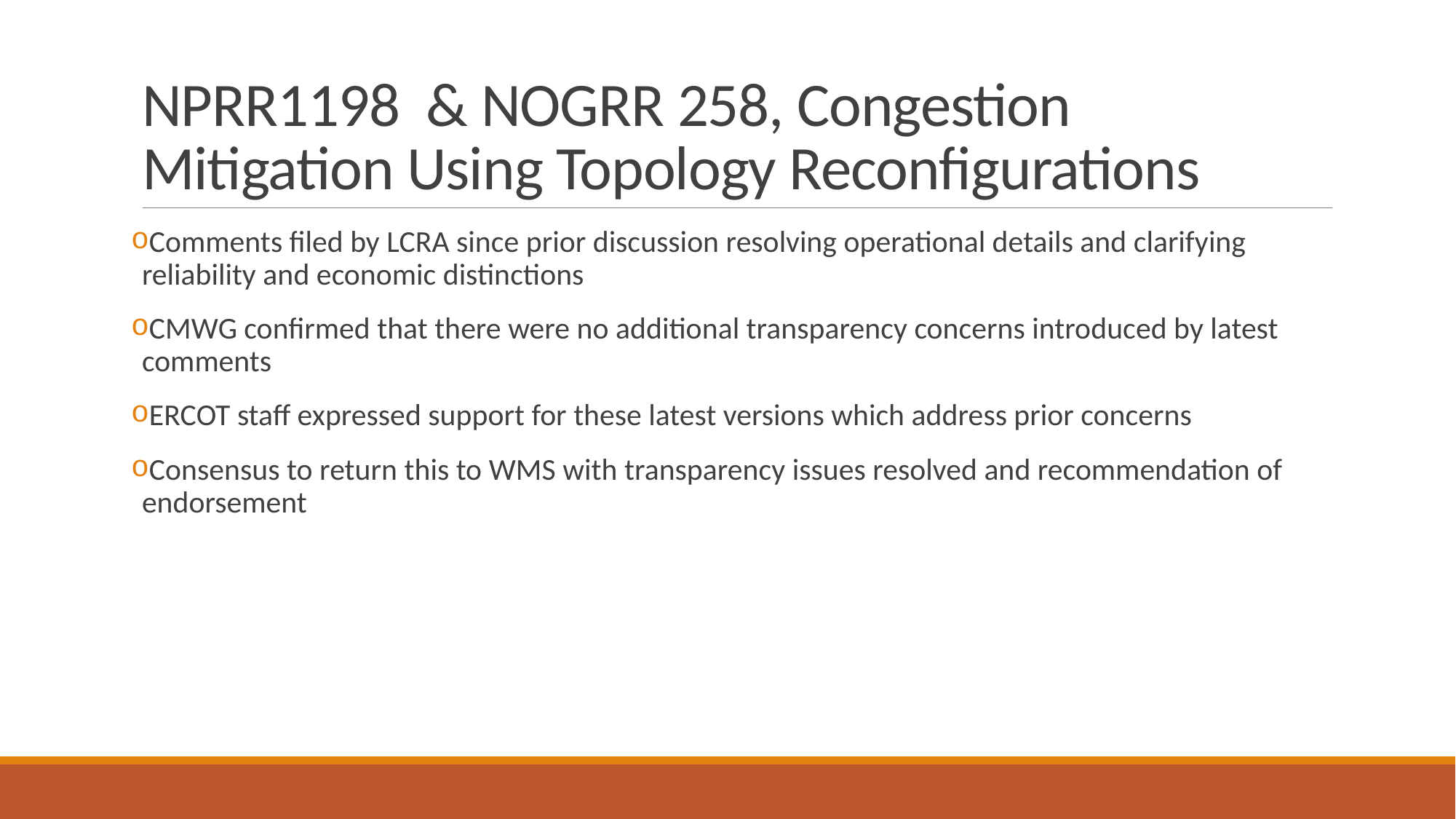

# NPRR1198  & NOGRR 258, Congestion Mitigation Using Topology Reconfigurations
Comments filed by LCRA since prior discussion resolving operational details and clarifying reliability and economic distinctions
CMWG confirmed that there were no additional transparency concerns introduced by latest comments
ERCOT staff expressed support for these latest versions which address prior concerns
Consensus to return this to WMS with transparency issues resolved and recommendation of endorsement